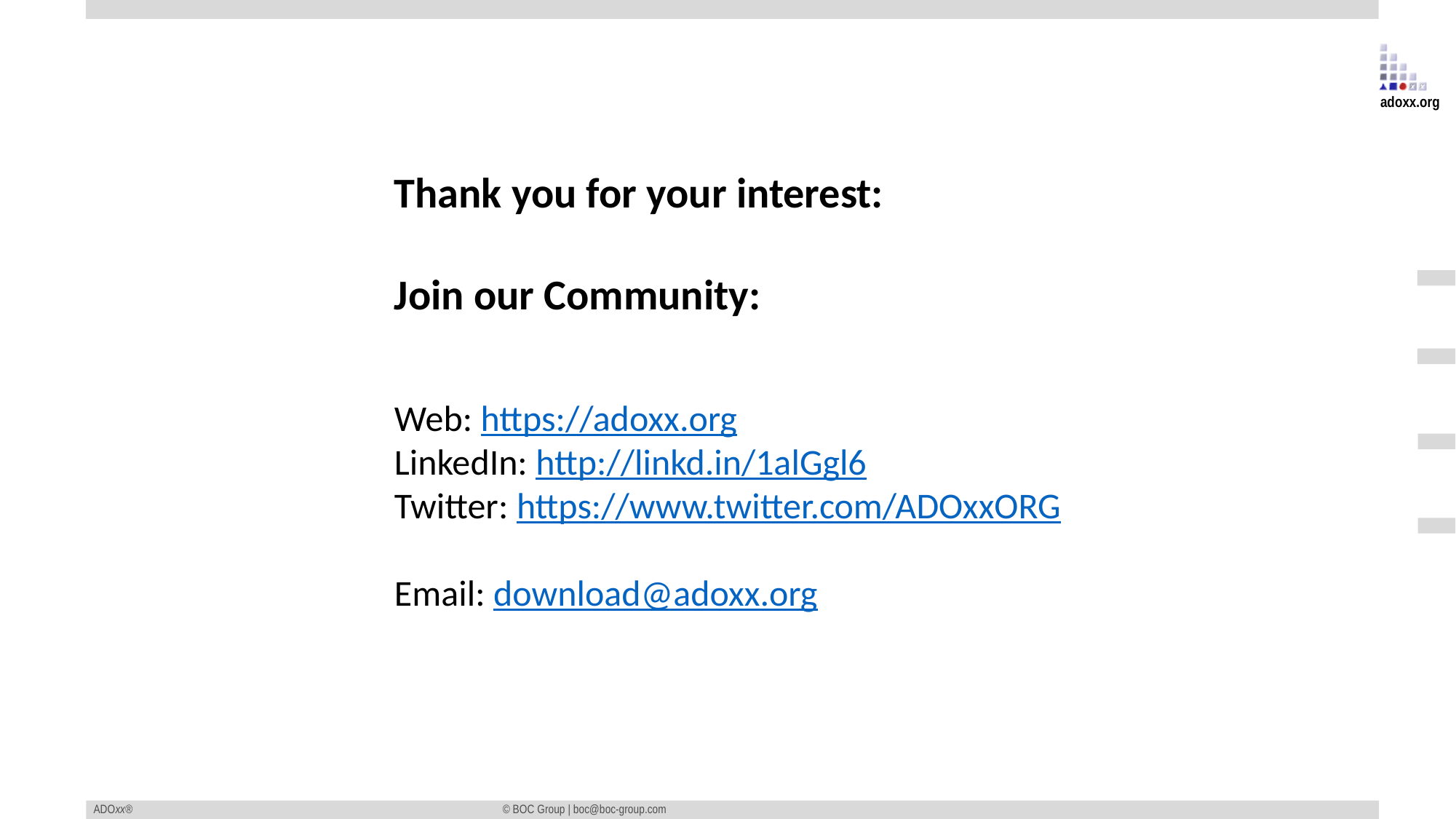

Thank you for your interest:

Join our Community:

Web: https://adoxx.org
LinkedIn: http://linkd.in/1alGgl6
Twitter: https://www.twitter.com/ADOxxORG

Email: download@adoxx.org